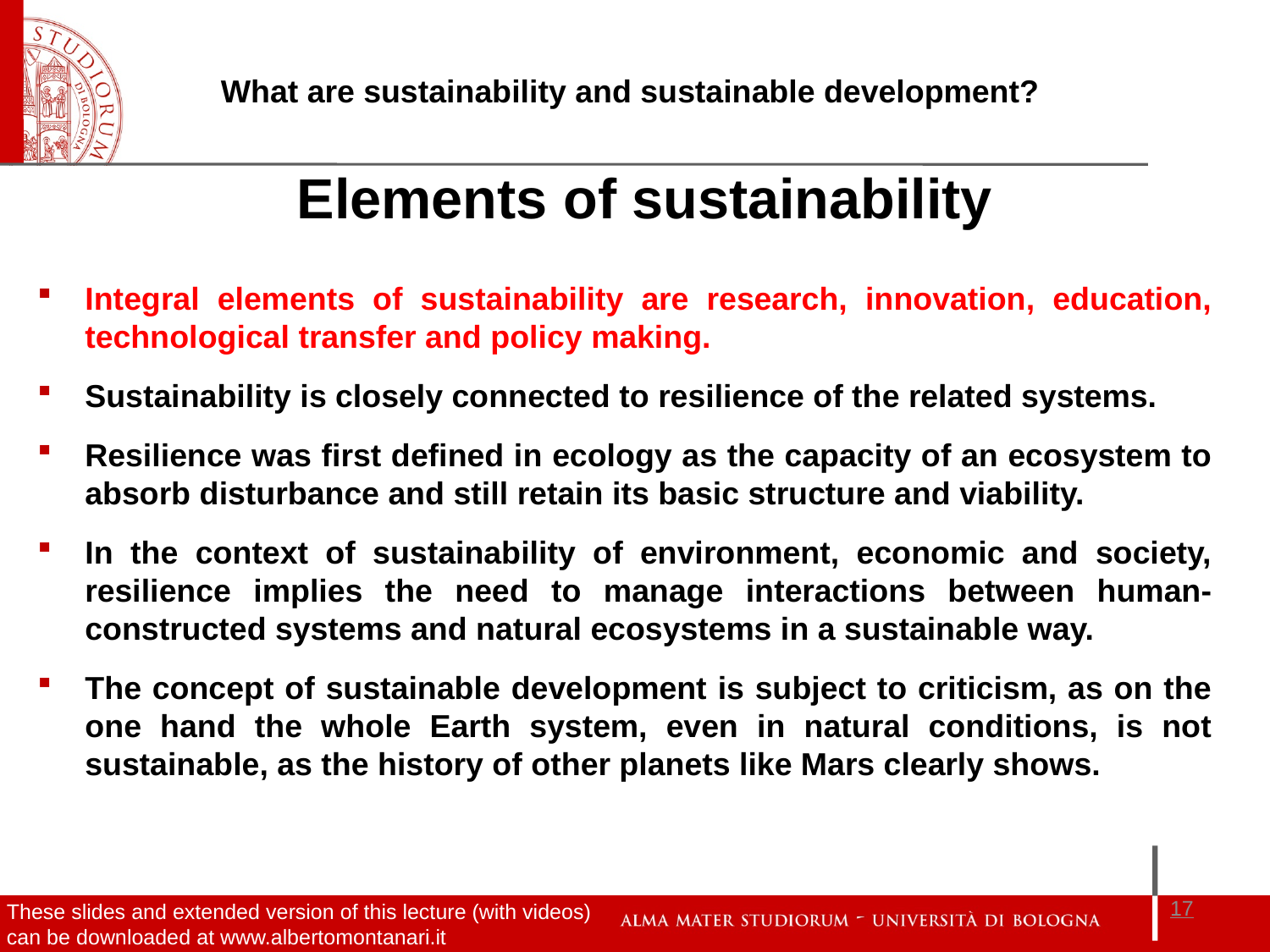

Elements of sustainability
Integral elements of sustainability are research, innovation, education, technological transfer and policy making.
Sustainability is closely connected to resilience of the related systems.
Resilience was first defined in ecology as the capacity of an ecosystem to absorb disturbance and still retain its basic structure and viability.
In the context of sustainability of environment, economic and society, resilience implies the need to manage interactions between human-constructed systems and natural ecosystems in a sustainable way.
The concept of sustainable development is subject to criticism, as on the one hand the whole Earth system, even in natural conditions, is not sustainable, as the history of other planets like Mars clearly shows.
17